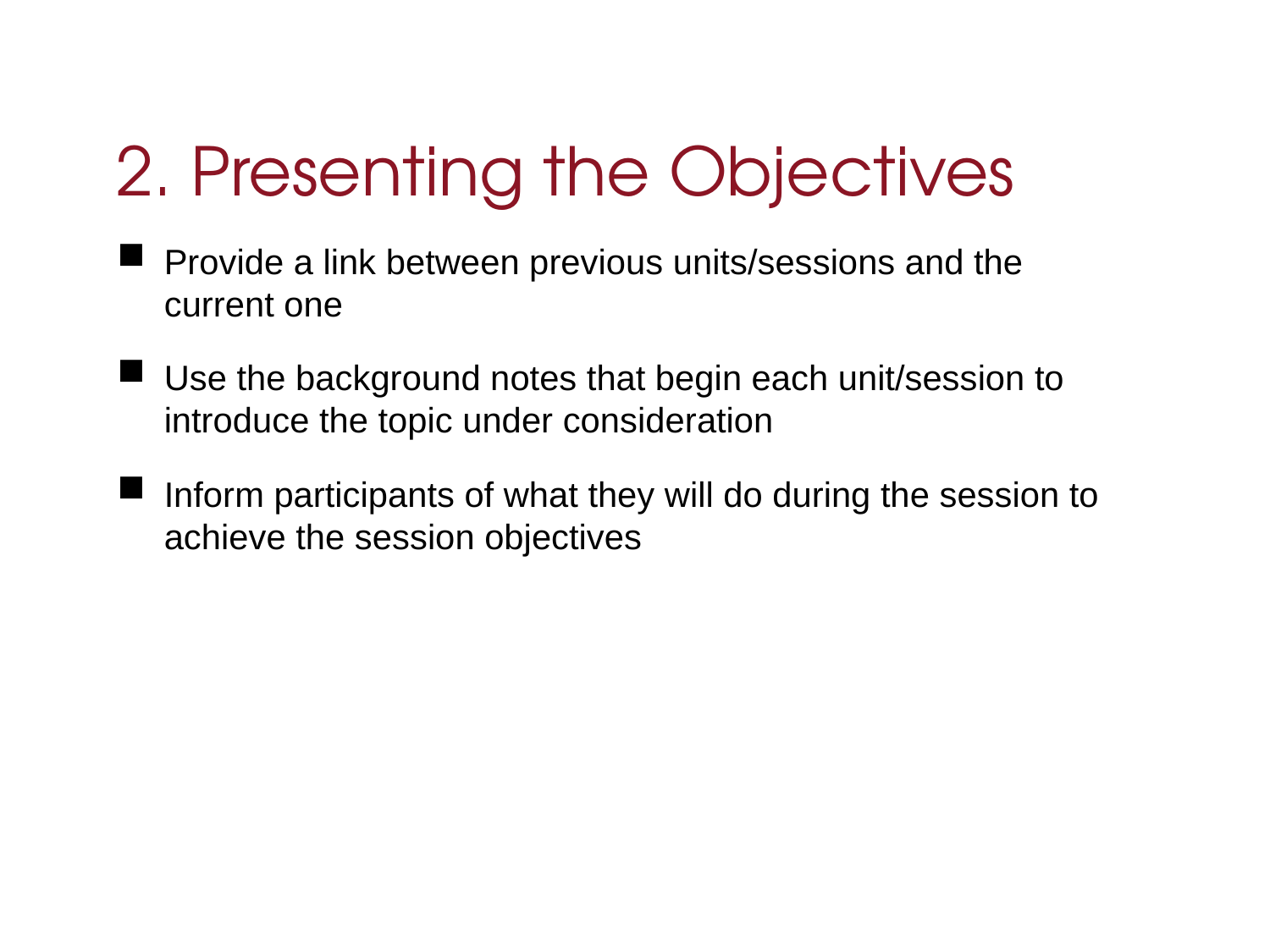

# 2. Presenting the Objectives
Provide a link between previous units/sessions and the current one
Use the background notes that begin each unit/session to introduce the topic under consideration
Inform participants of what they will do during the session to achieve the session objectives